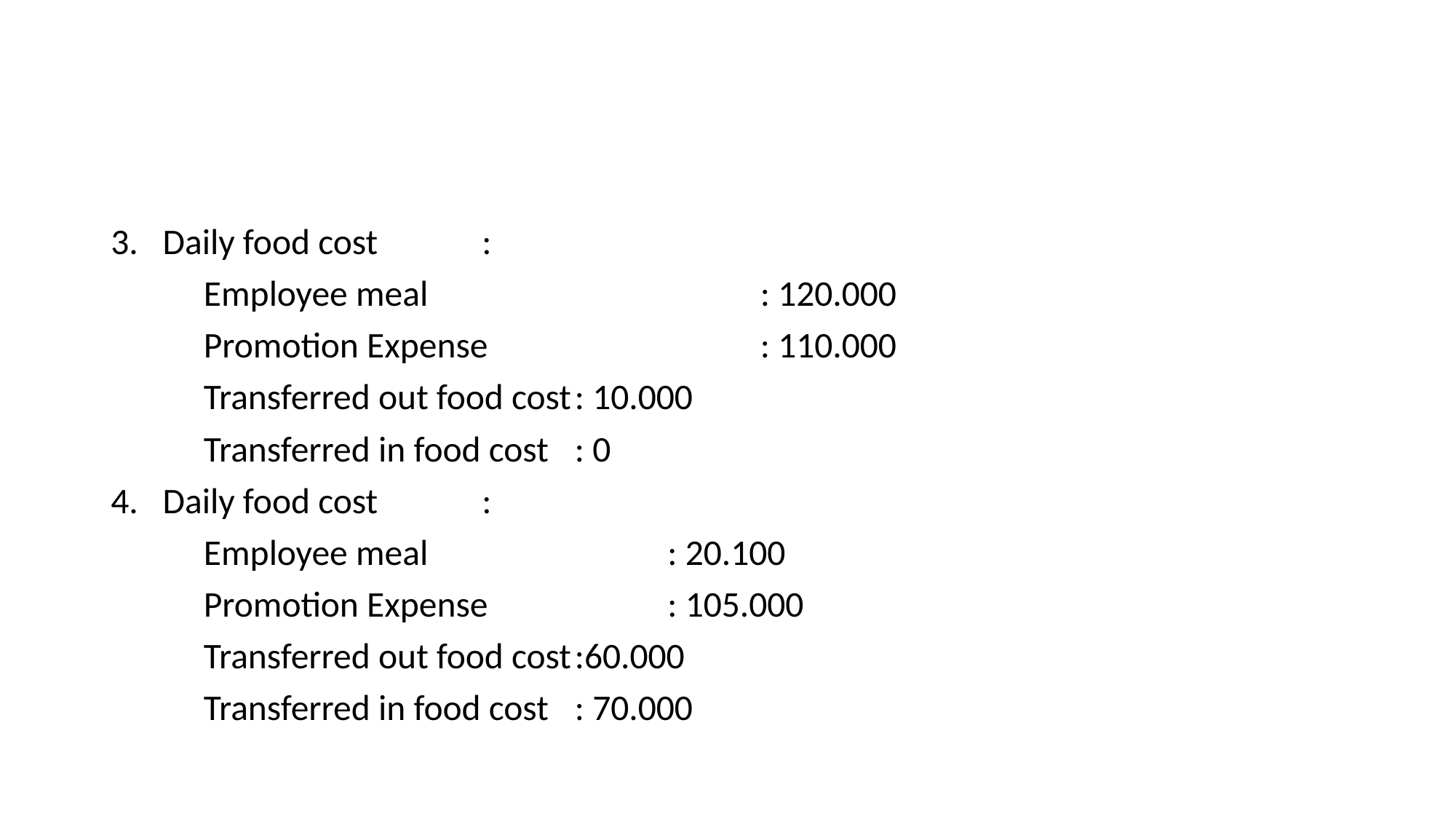

#
3.   Daily food cost		:
	Employee meal				: 120.000
	Promotion Expense			: 110.000
	Transferred out food cost	: 10.000
	Transferred in food cost	: 0
4.   Daily food cost		:
	Employee meal			: 20.100
	Promotion Expense		: 105.000
	Transferred out food cost	:60.000
	Transferred in food cost	: 70.000